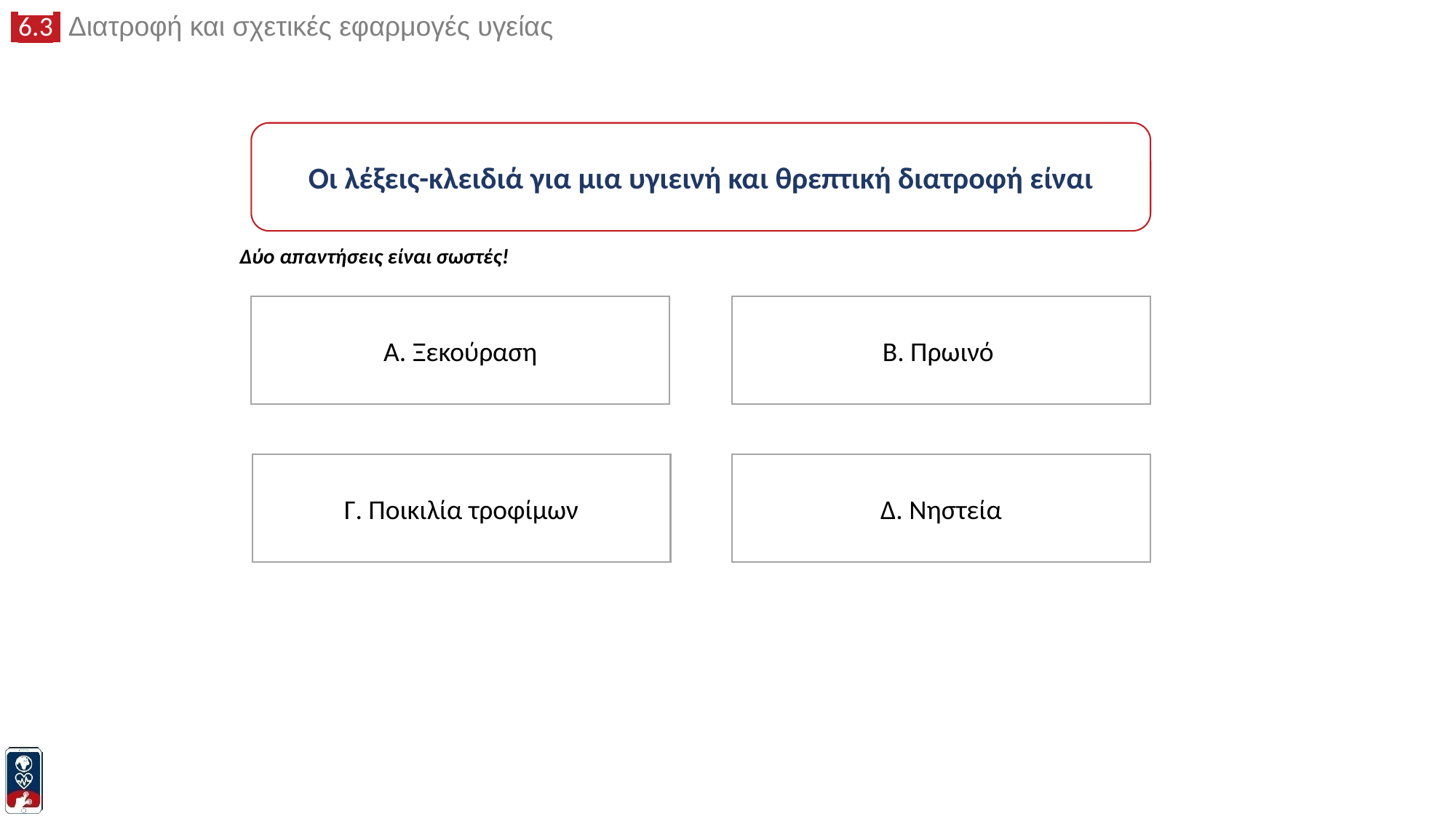

Οι λέξεις-κλειδιά για μια υγιεινή και θρεπτική διατροφή είναι
Δύο απαντήσεις είναι σωστές!
B. Πρωινό
A. Ξεκούραση
Γ. Ποικιλία τροφίμων
Δ. Νηστεία